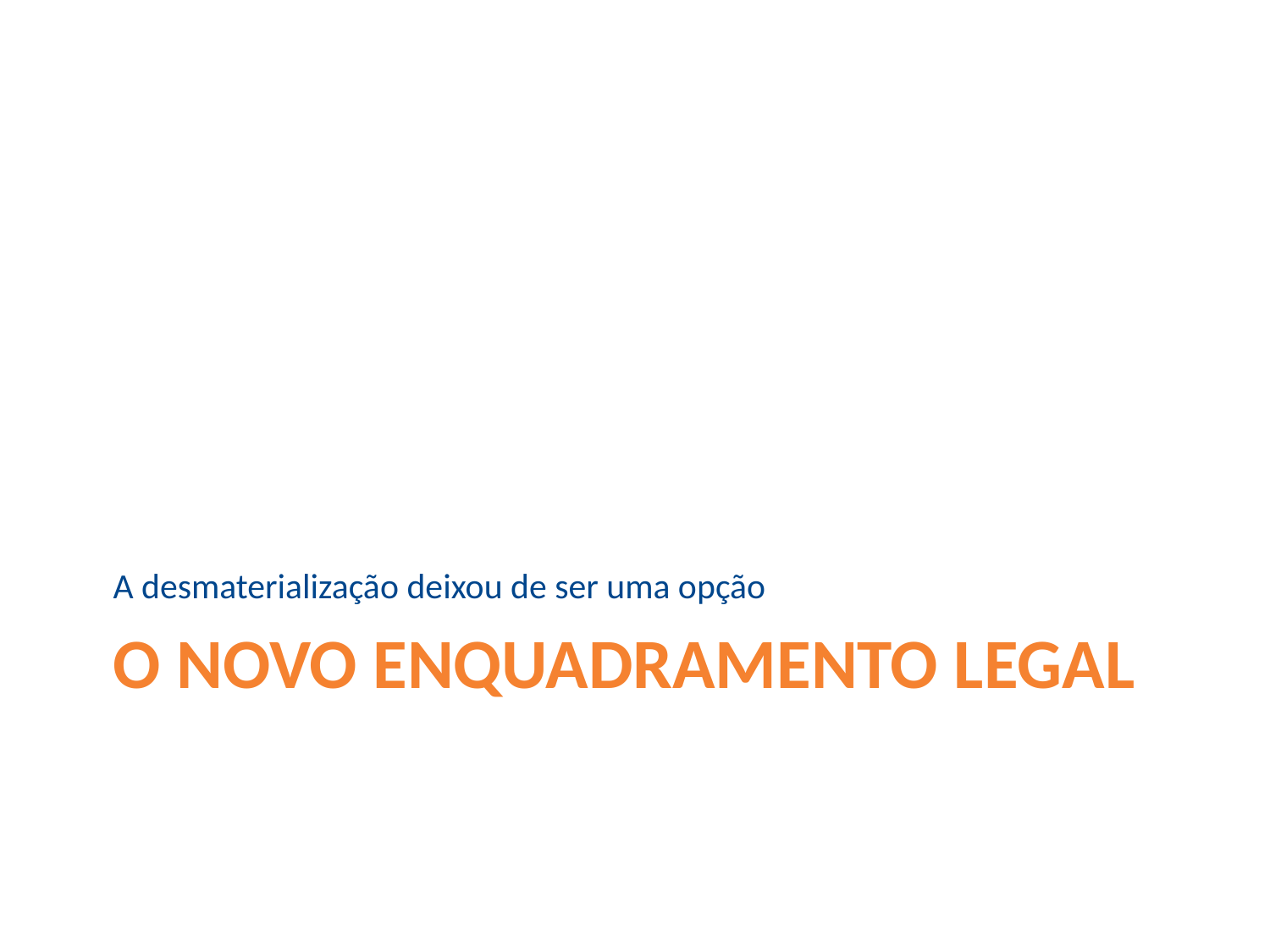

A desmaterialização deixou de ser uma opção
# O novo enquadramento legal